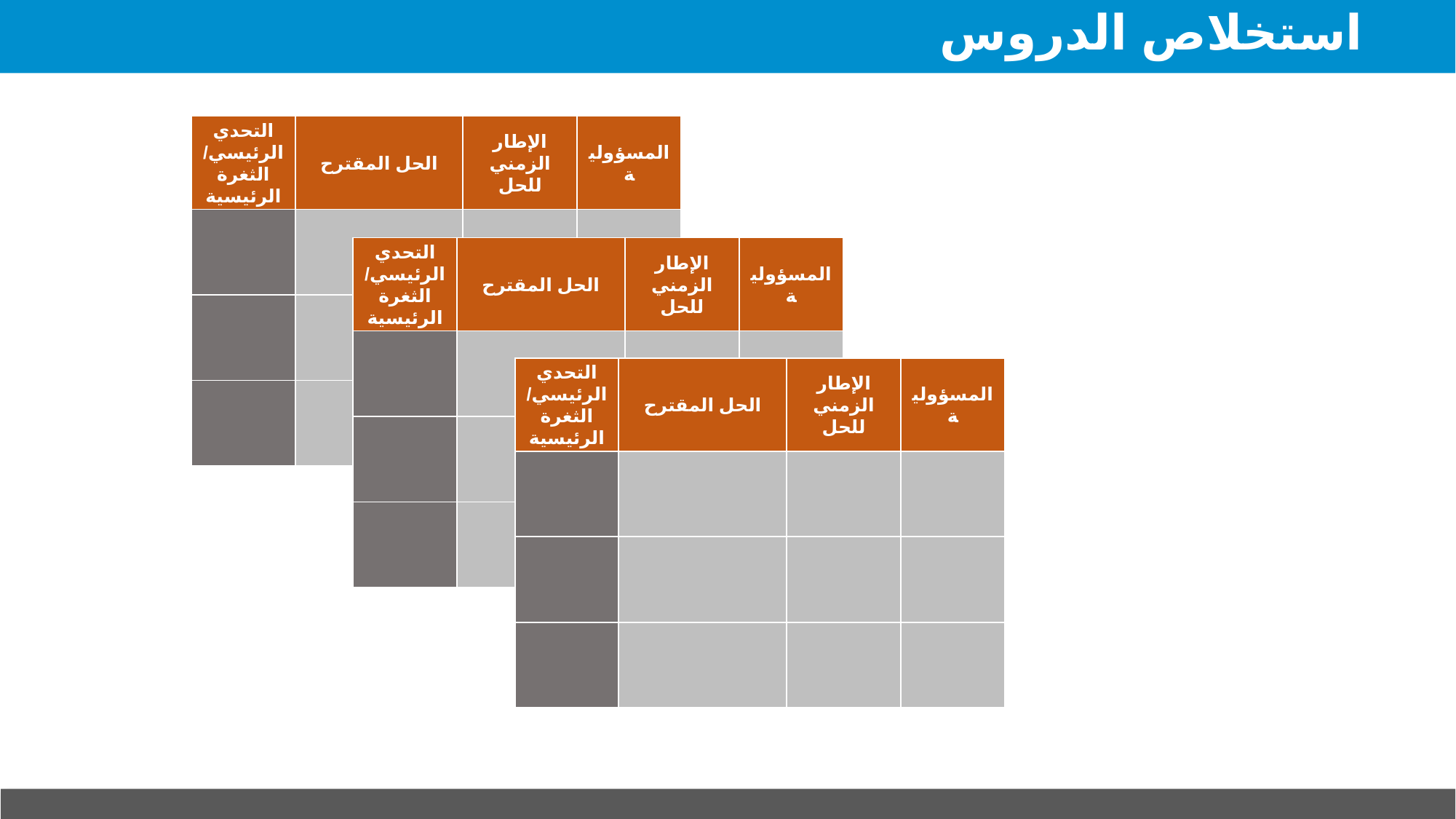

# استخلاص الدروس
| التحدي الرئيسي/ الثغرة الرئيسية | الحل المقترح | الإطار الزمني للحل | المسؤولية |
| --- | --- | --- | --- |
|  |  |  |  |
|  |  |  |  |
|  |  |  |  |
| التحدي الرئيسي/ الثغرة الرئيسية | الحل المقترح | الإطار الزمني للحل | المسؤولية |
| --- | --- | --- | --- |
|  |  |  |  |
|  |  |  |  |
|  |  |  |  |
| التحدي الرئيسي/ الثغرة الرئيسية | الحل المقترح | الإطار الزمني للحل | المسؤولية |
| --- | --- | --- | --- |
|  |  |  |  |
|  |  |  |  |
|  |  |  |  |